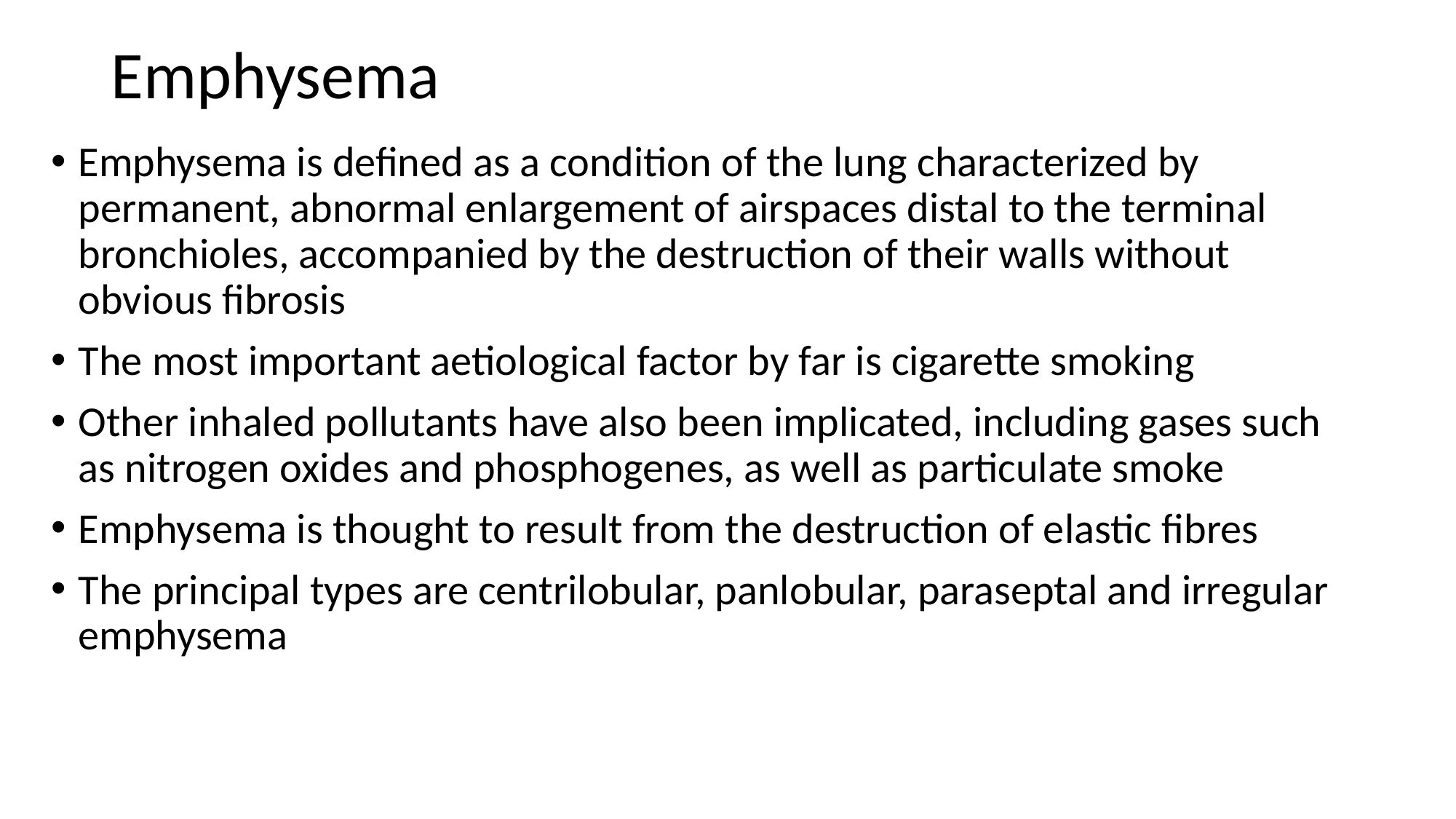

# Emphysema
Emphysema is defined as a condition of the lung characterized by permanent, abnormal enlargement of airspaces distal to the terminal bronchioles, accompanied by the destruction of their walls without obvious fibrosis
The most important aetiological factor by far is cigarette smoking
Other inhaled pollutants have also been implicated, including gases such as nitrogen oxides and phosphogenes, as well as particulate smoke
Emphysema is thought to result from the destruction of elastic fibres
The principal types are centrilobular, panlobular, paraseptal and irregular emphysema